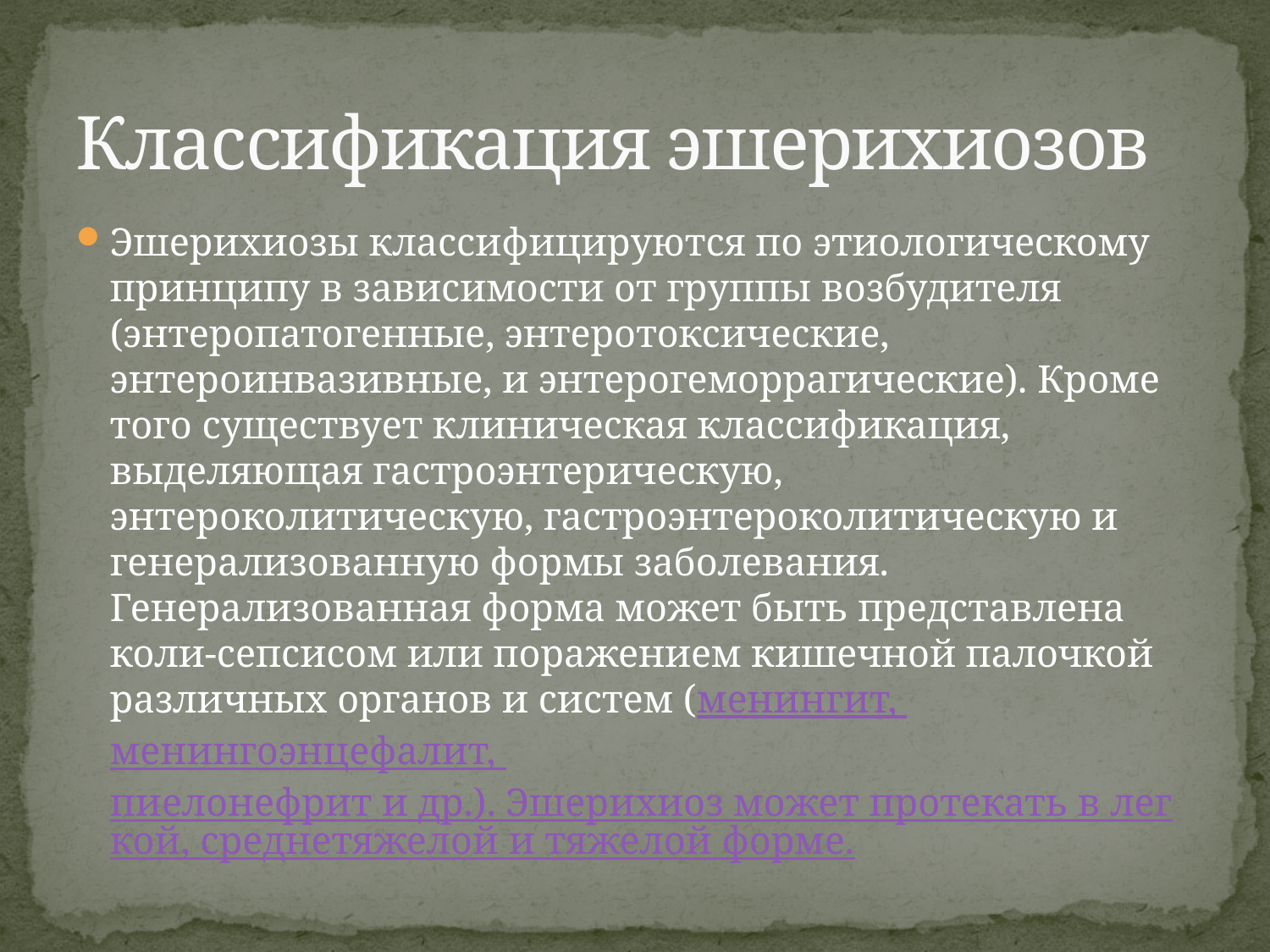

# Классификация эшерихиозов
Эшерихиозы классифицируются по этиологическому принципу в зависимости от группы возбудителя (энтеропатогенные, энтеротоксические, энтероинвазивные, и энтерогеморрагические). Кроме того существует клиническая классификация, выделяющая гастроэнтерическую, энтероколитическую, гастроэнтероколитическую и генерализованную формы заболевания. Генерализованная форма может быть представлена коли-сепсисом или поражением кишечной палочкой различных органов и систем (менингит, менингоэнцефалит, пиелонефрит и др.). Эшерихиоз может протекать в легкой, среднетяжелой и тяжелой форме.